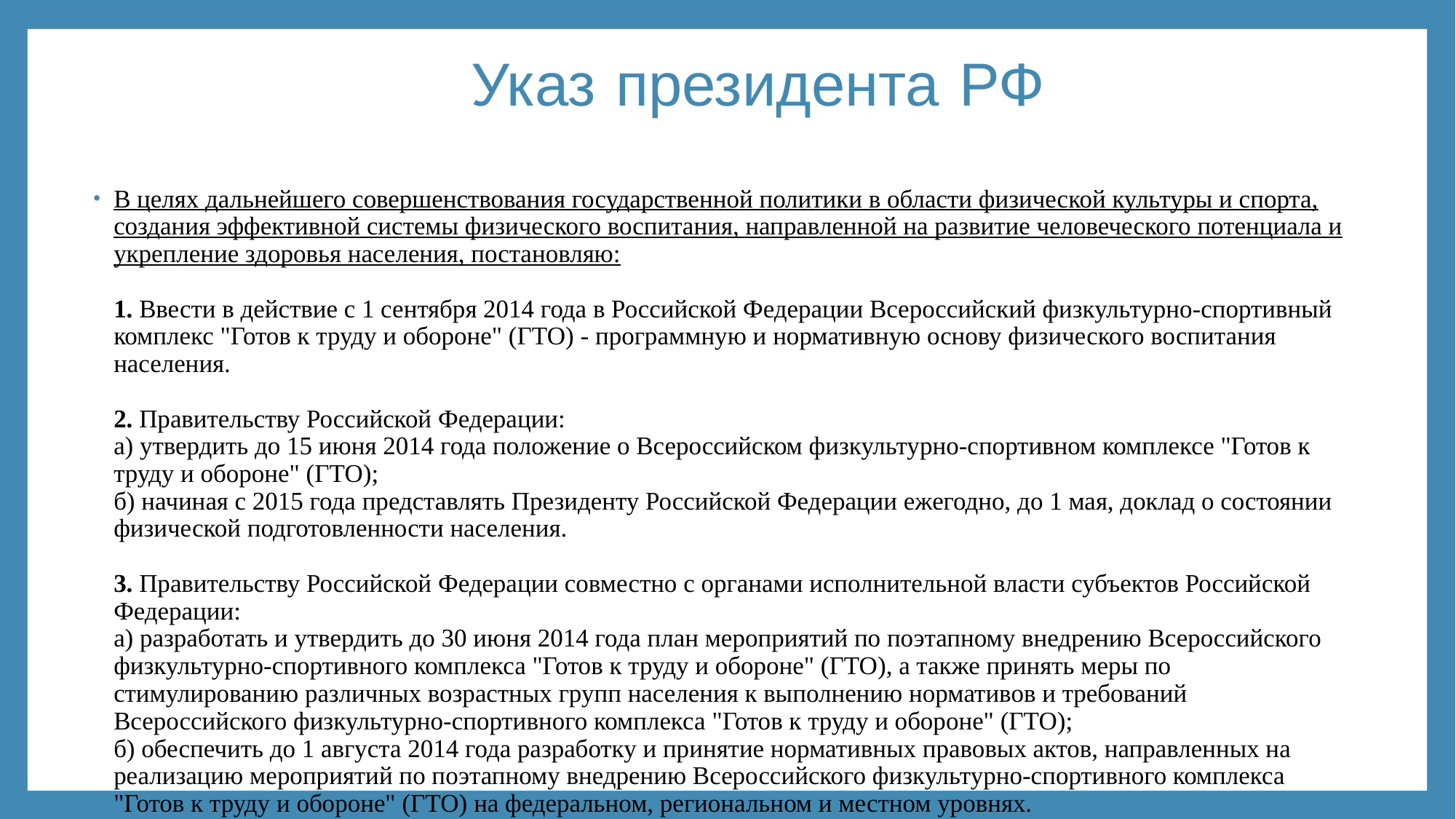

# Указ президента РФ
В целях дальнейшего совершенствования государственной политики в области физической культуры и спорта, создания эффективной системы физического воспитания, направленной на развитие человеческого потенциала и укрепление здоровья населения, постановляю:
1. Ввести в действие с 1 сентября 2014 года в Российской Федерации Всероссийский физкультурно-спортивный комплекс "Готов к труду и обороне" (ГТО) - программную и нормативную основу физического воспитания населения.
2. Правительству Российской Федерации:
а) утвердить до 15 июня 2014 года положение о Всероссийском физкультурно-спортивном комплексе "Готов к труду и обороне" (ГТО);
б) начиная с 2015 года представлять Президенту Российской Федерации ежегодно, до 1 мая, доклад о состоянии физической подготовленности населения.
3. Правительству Российской Федерации совместно с органами исполнительной власти субъектов Российской Федерации:
а) разработать и утвердить до 30 июня 2014 года план мероприятий по поэтапному внедрению Всероссийского физкультурно-спортивного комплекса "Готов к труду и обороне" (ГТО), а также принять меры по стимулированию различных возрастных групп населения к выполнению нормативов и требований Всероссийского физкультурно-спортивного комплекса "Готов к труду и обороне" (ГТО);
б) обеспечить до 1 августа 2014 года разработку и принятие нормативных правовых актов, направленных на реализацию мероприятий по поэтапному внедрению Всероссийского физкультурно-спортивного комплекса "Готов к труду и обороне" (ГТО) на федеральном, региональном и местном уровнях.